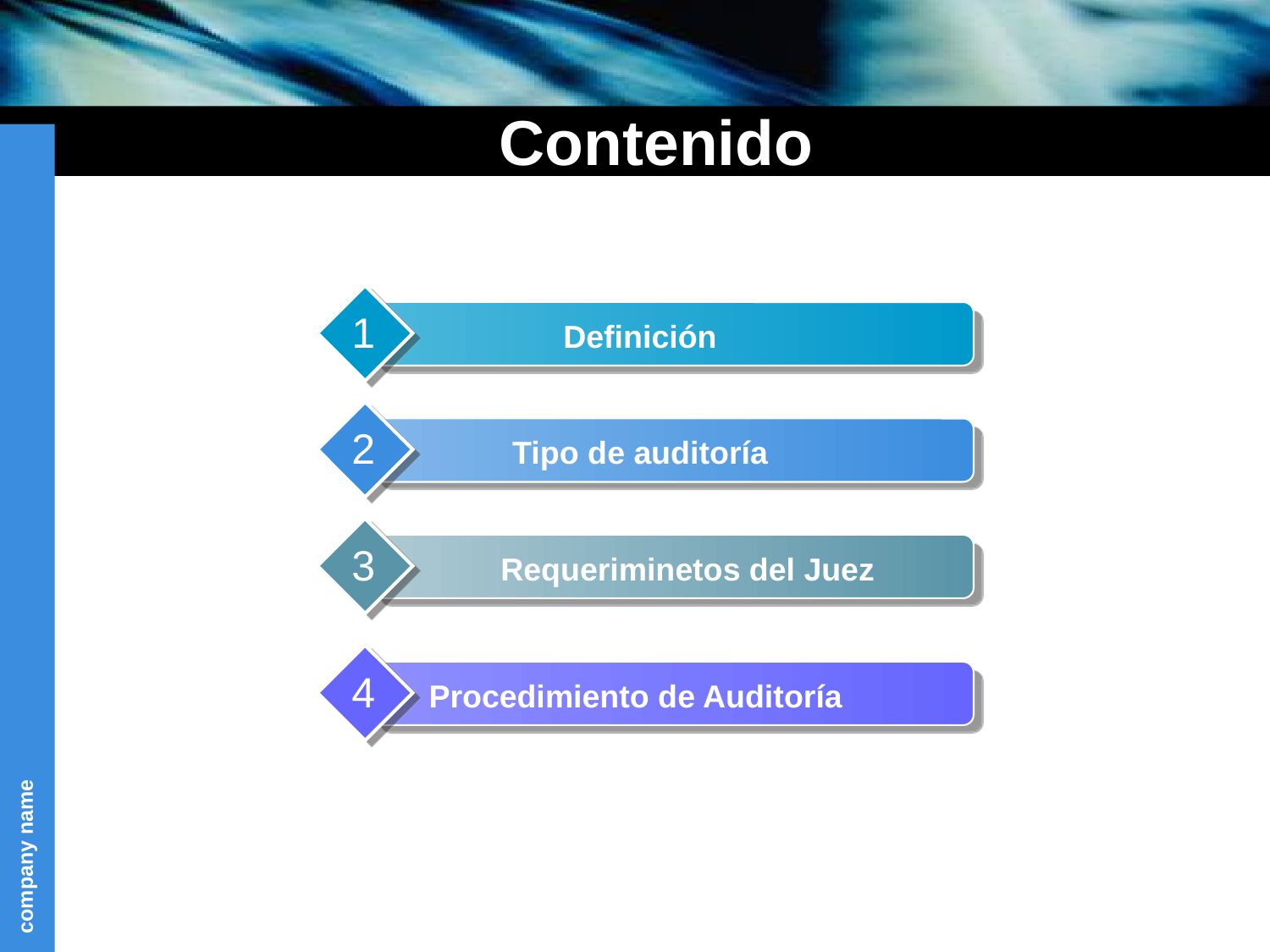

# Contenido

1

Definición

2

Tipo de auditoría

3

Requeriminetos del Juez

4

Procedimiento de Auditoría